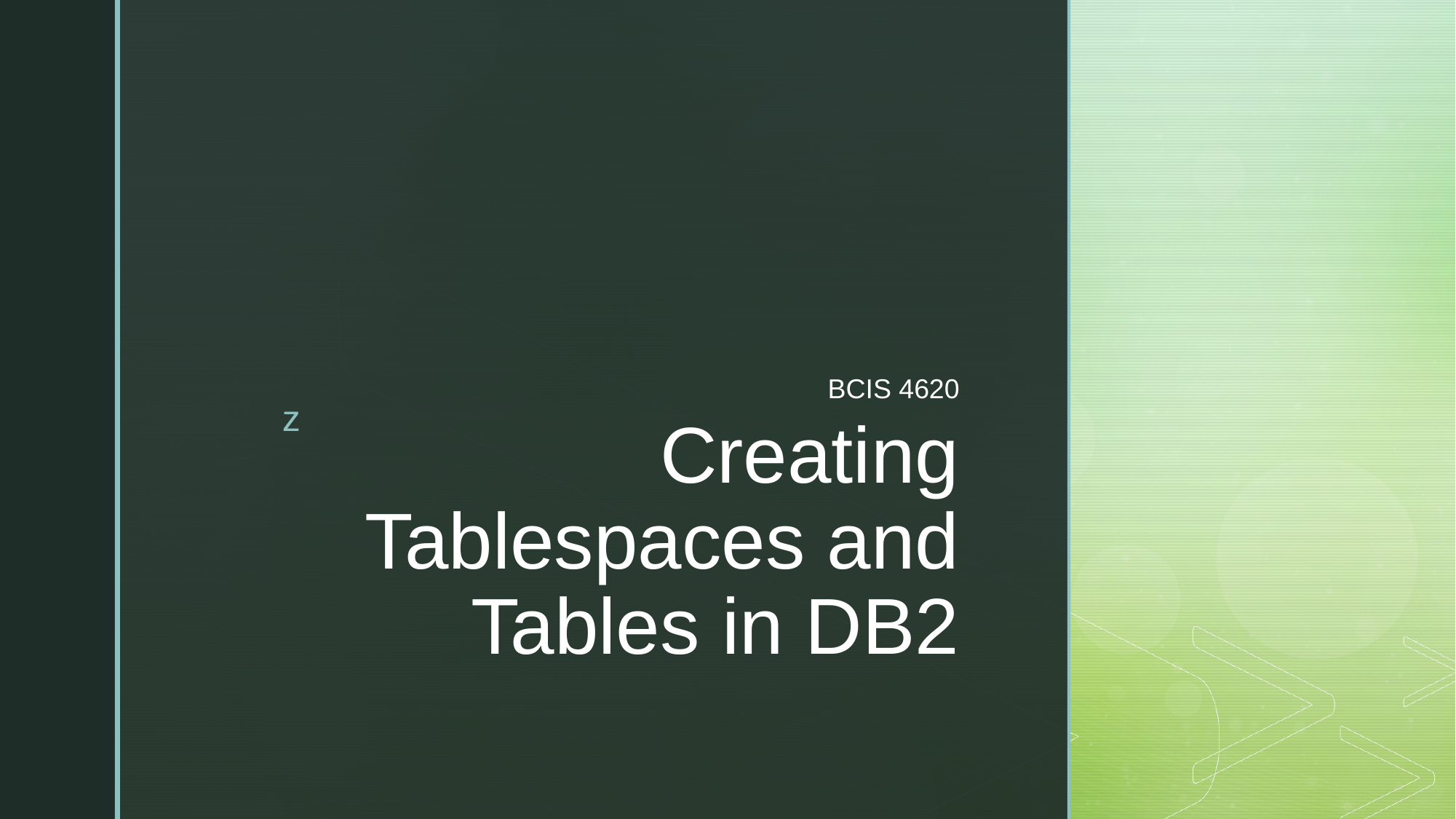

BCIS 4620
# Creating Tablespaces and Tables in DB2